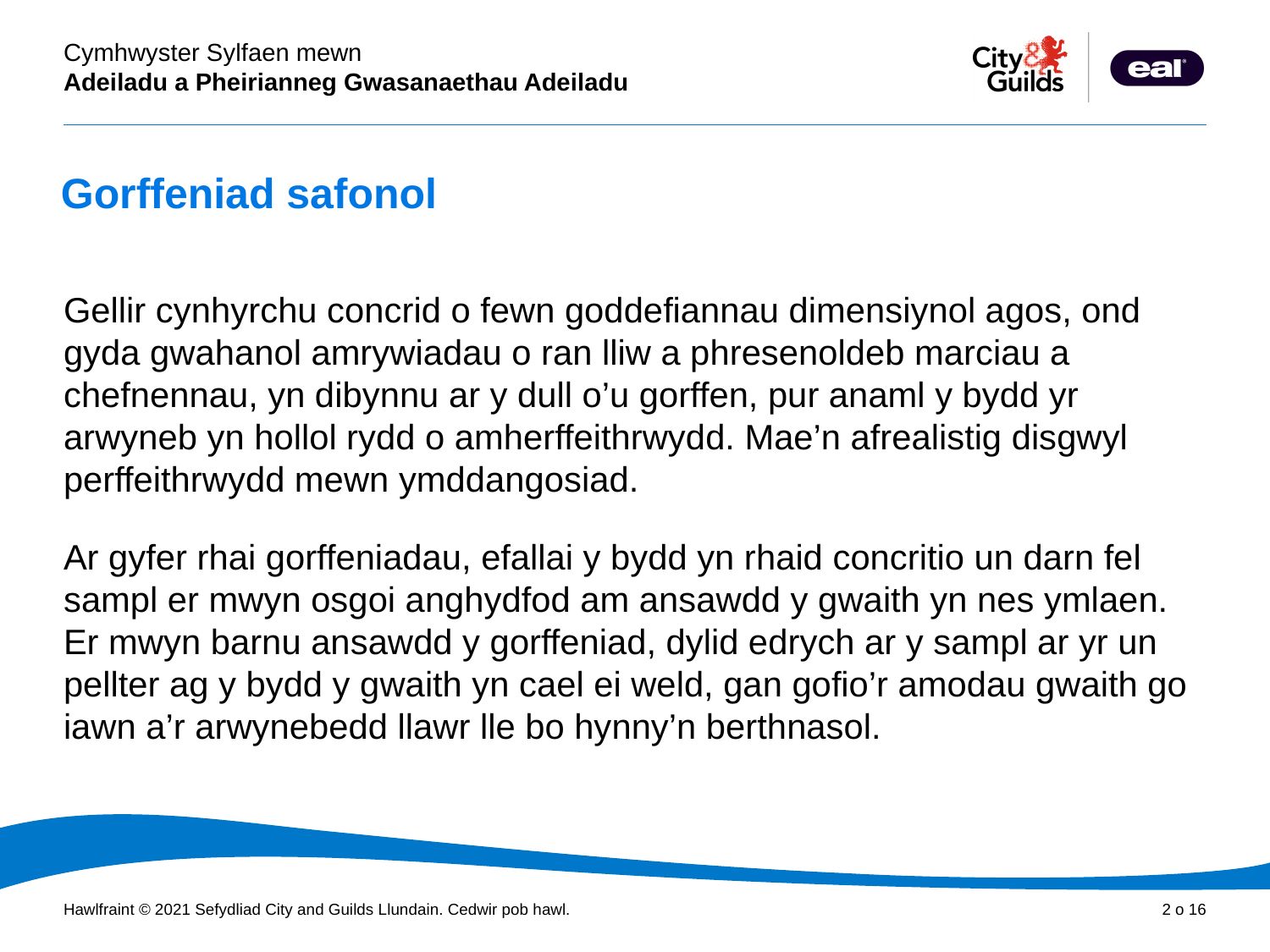

# Gorffeniad safonol

Gellir cynhyrchu concrid o fewn goddefiannau dimensiynol agos, ond gyda gwahanol amrywiadau o ran lliw a phresenoldeb marciau a chefnennau, yn dibynnu ar y dull o’u gorffen, pur anaml y bydd yr arwyneb yn hollol rydd o amherffeithrwydd. Mae’n afrealistig disgwyl perffeithrwydd mewn ymddangosiad.
Ar gyfer rhai gorffeniadau, efallai y bydd yn rhaid concritio un darn fel sampl er mwyn osgoi anghydfod am ansawdd y gwaith yn nes ymlaen. Er mwyn barnu ansawdd y gorffeniad, dylid edrych ar y sampl ar yr un pellter ag y bydd y gwaith yn cael ei weld, gan gofio’r amodau gwaith go iawn a’r arwynebedd llawr lle bo hynny’n berthnasol.